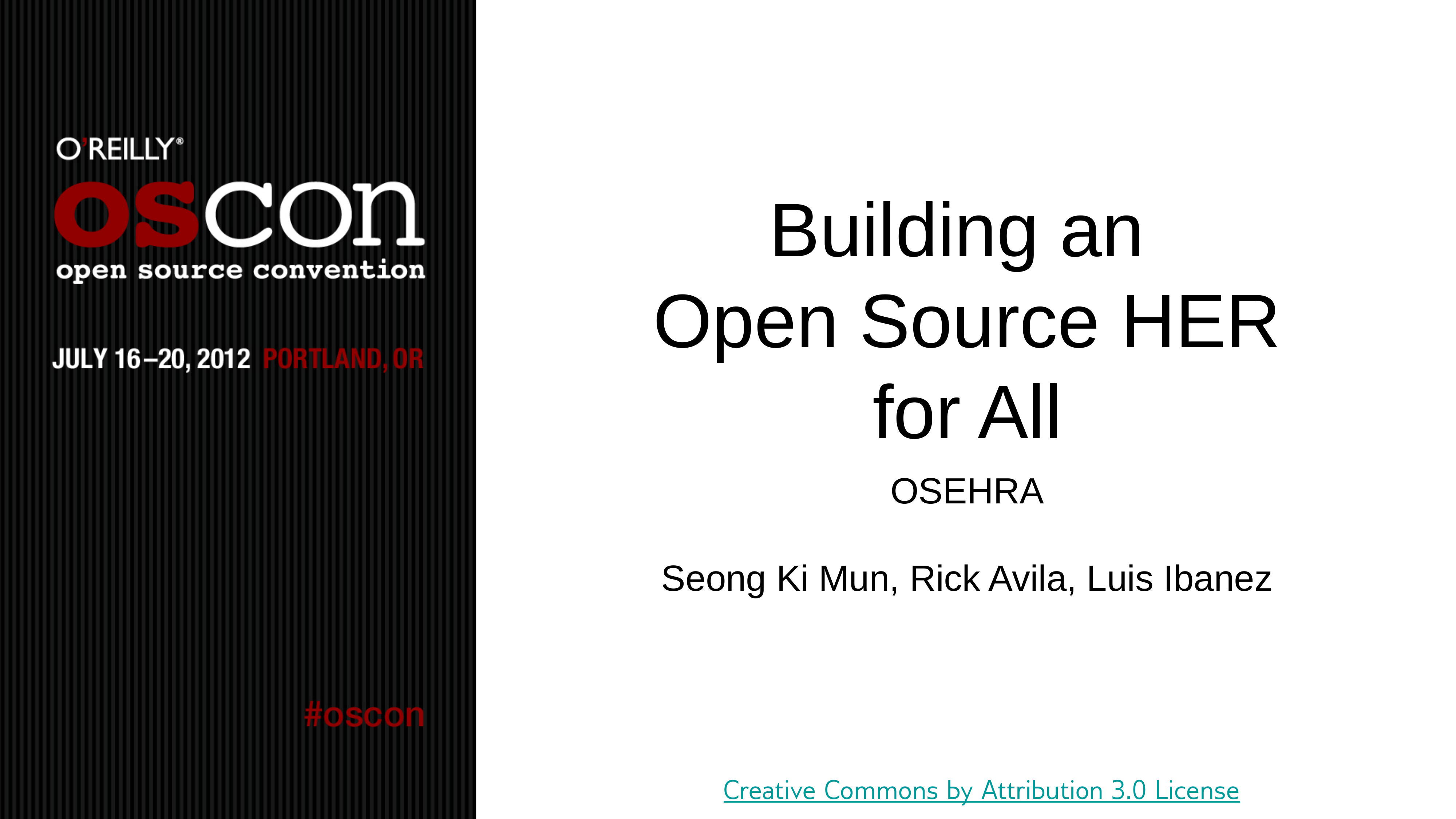

# Building an Open Source HER for All
OSEHRA

Seong Ki Mun, Rick Avila, Luis Ibanez
Creative Commons by Attribution 3.0 License